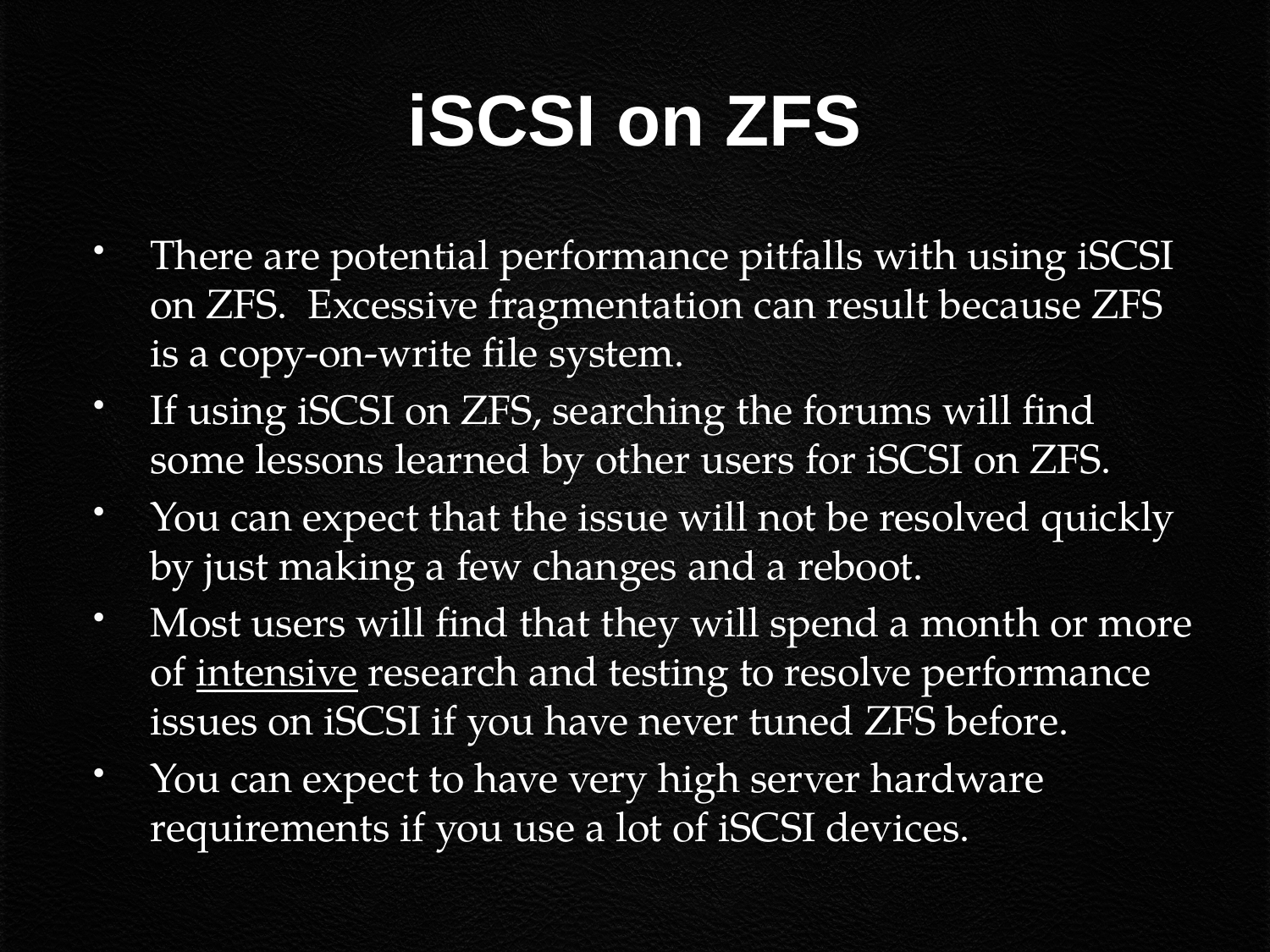

# iSCSI on ZFS
There are potential performance pitfalls with using iSCSI on ZFS.  Excessive fragmentation can result because ZFS is a copy-on-write file system.
If using iSCSI on ZFS, searching the forums will find some lessons learned by other users for iSCSI on ZFS.
You can expect that the issue will not be resolved quickly by just making a few changes and a reboot.
Most users will find that they will spend a month or more of intensive research and testing to resolve performance issues on iSCSI if you have never tuned ZFS before.
You can expect to have very high server hardware requirements if you use a lot of iSCSI devices.